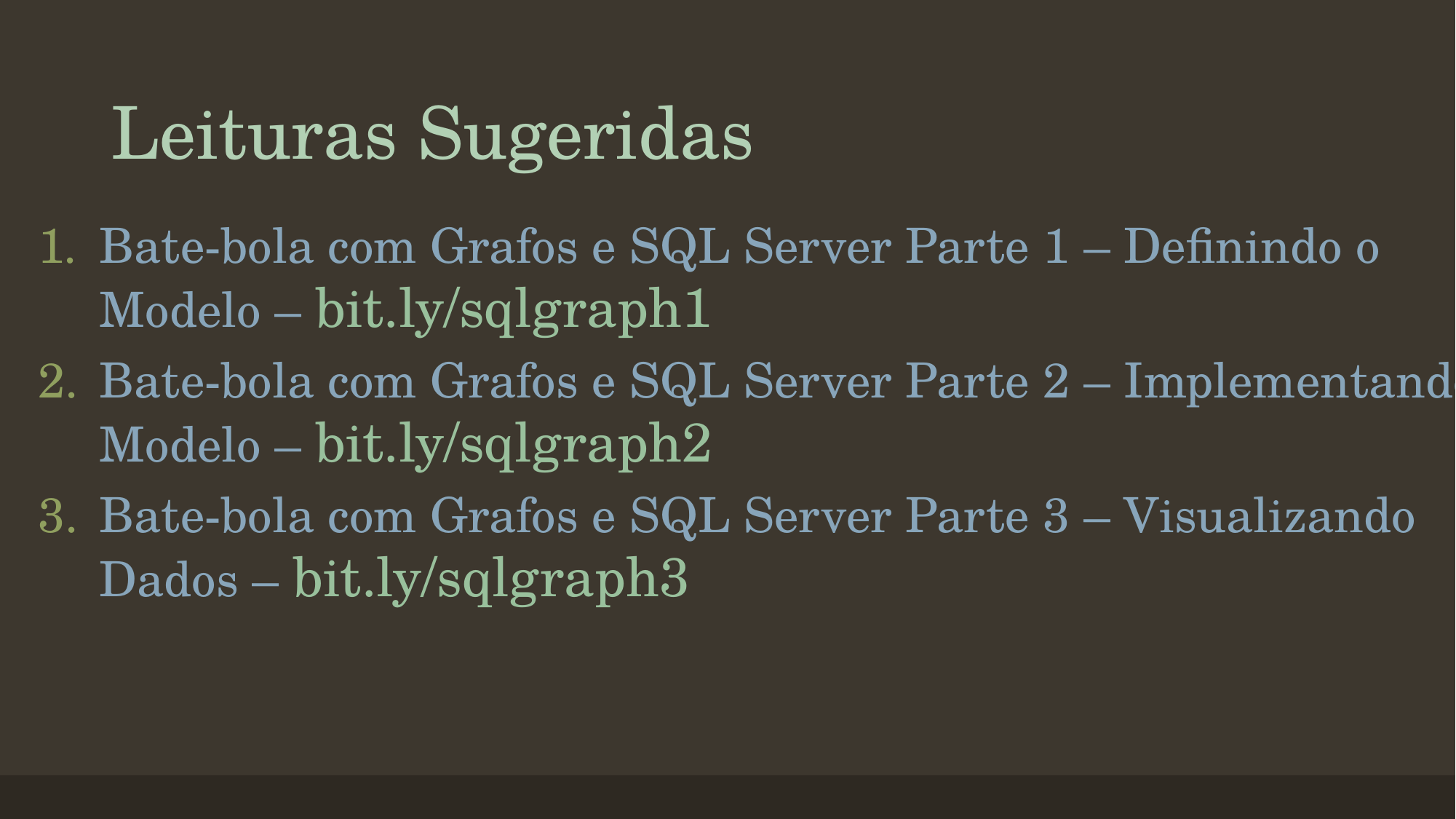

# Leituras Sugeridas
Bate-bola com Grafos e SQL Server Parte 1 – Definindo o Modelo – bit.ly/sqlgraph1
Bate-bola com Grafos e SQL Server Parte 2 – Implementando o Modelo – bit.ly/sqlgraph2
Bate-bola com Grafos e SQL Server Parte 3 – Visualizando Dados – bit.ly/sqlgraph3